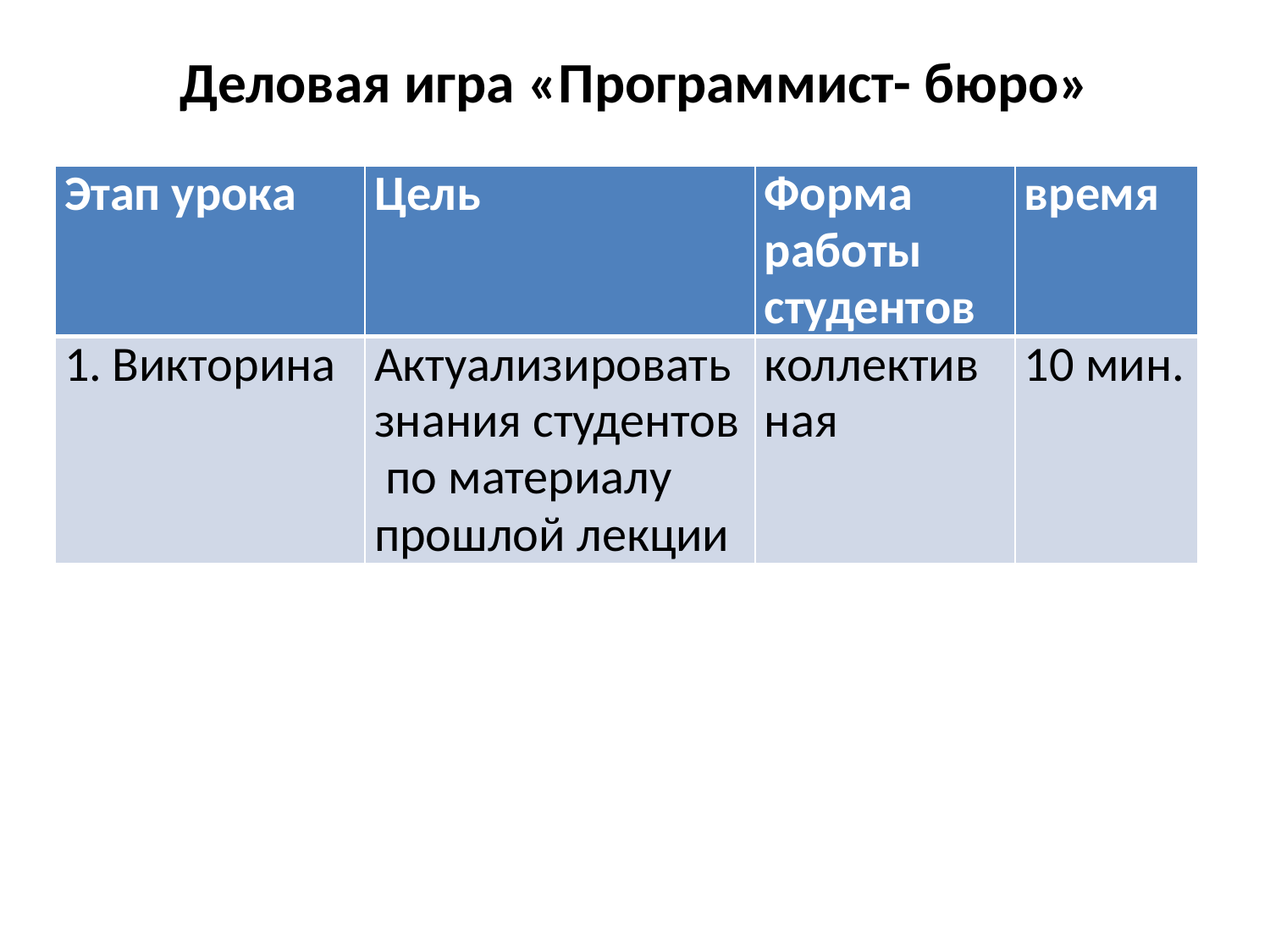

# Деловая игра «Программист- бюро»
| Этап урока | Цель | Форма работы студентов | время |
| --- | --- | --- | --- |
| Викторина | Актуализировать знания студентов по материалу прошлой лекции | коллективная | 10 мин. |